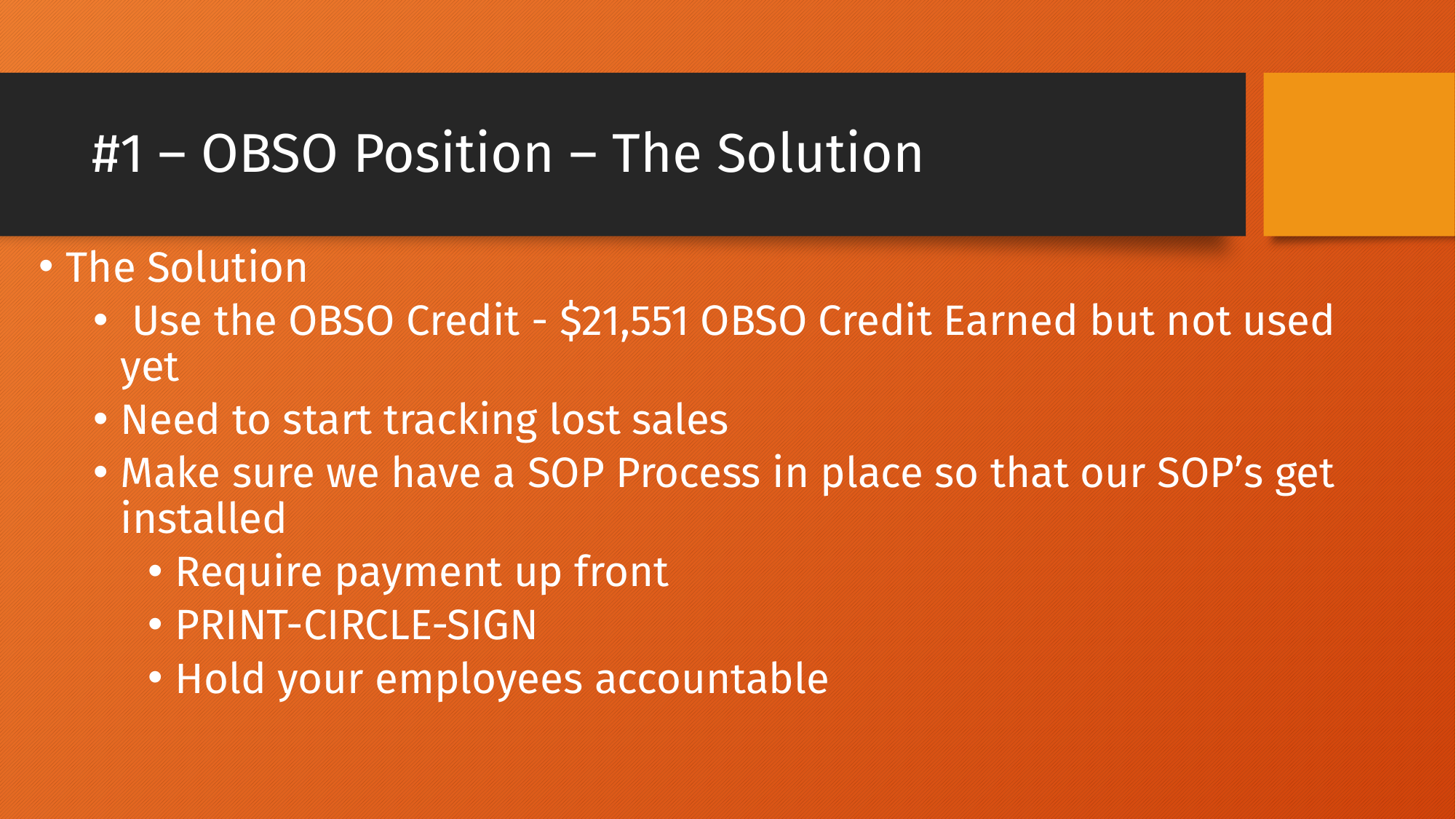

# #1 – OBSO Position – The Solution
The Solution
 Use the OBSO Credit - $21,551 OBSO Credit Earned but not used yet
Need to start tracking lost sales
Make sure we have a SOP Process in place so that our SOP’s get installed
Require payment up front
PRINT-CIRCLE-SIGN
Hold your employees accountable